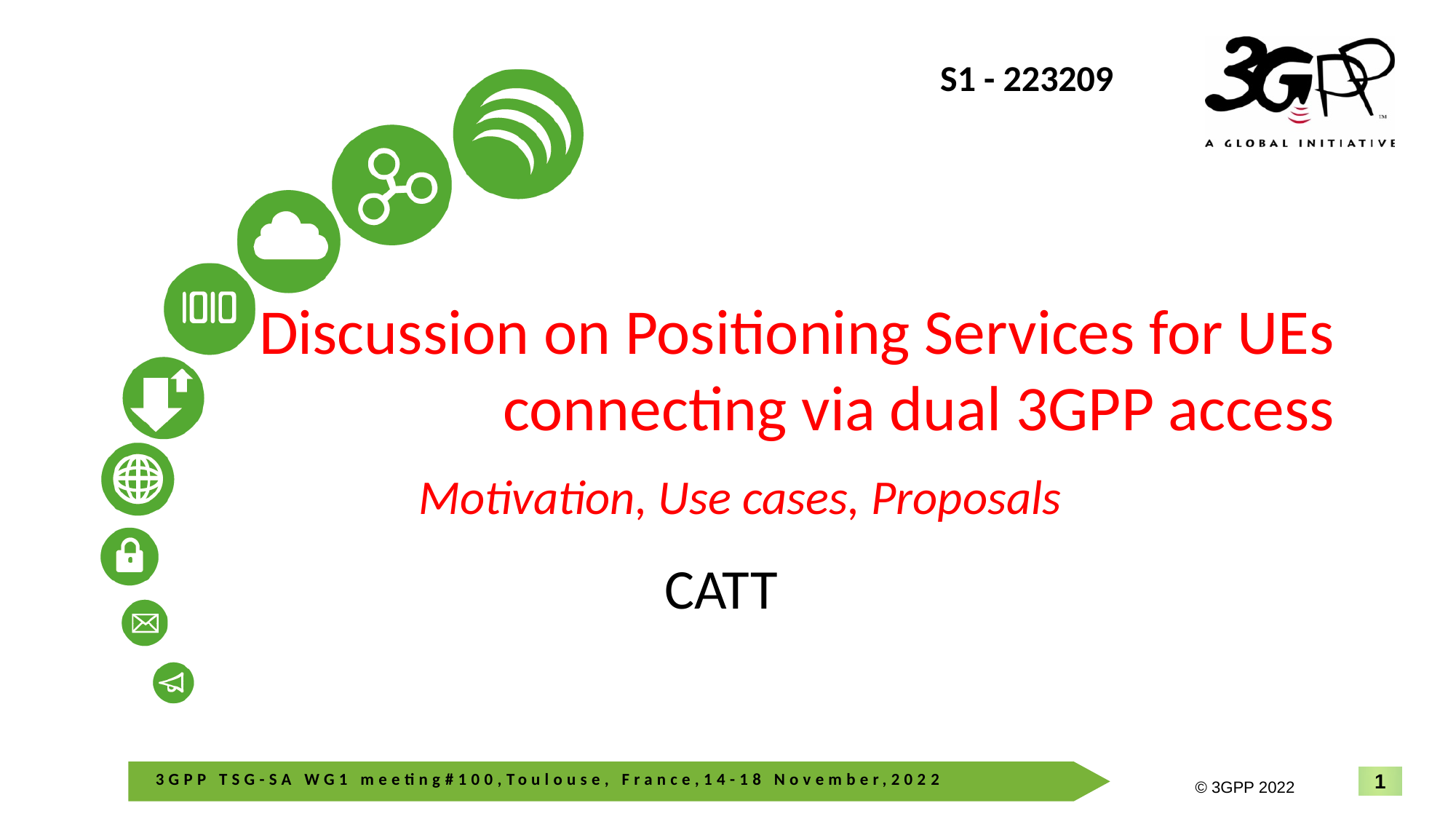

S1 - 223209
# Discussion on Positioning Services for UEs connecting via dual 3GPP access
Motivation, Use cases, Proposals
CATT